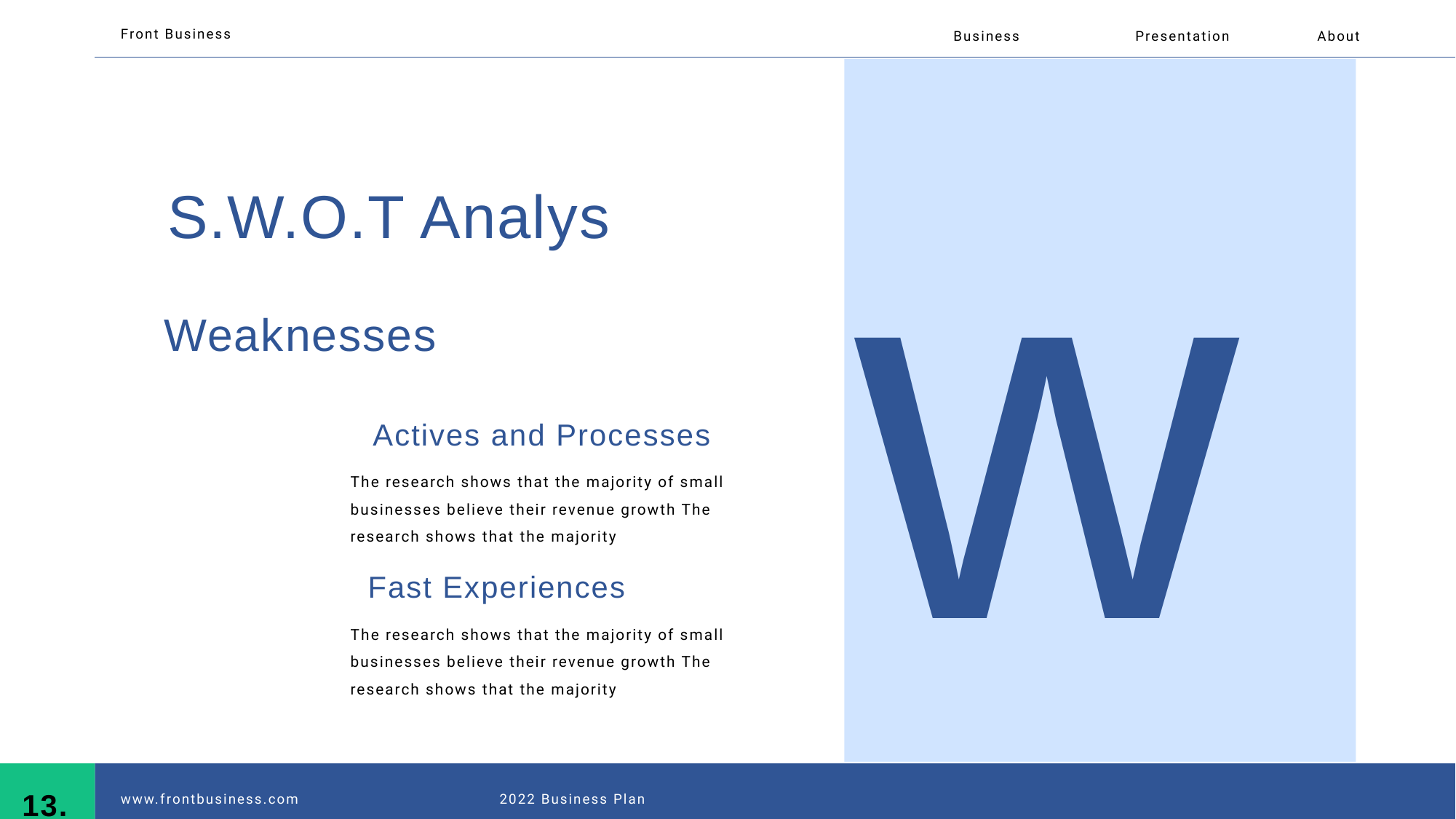

Front Business
Business
Presentation
About

w
S.W.O.T Analys
Weaknesses
Actives and Processes
The research shows that the majority of small businesses believe their revenue growth The research shows that the majority
Fast Experiences
The research shows that the majority of small businesses believe their revenue growth The research shows that the majority
13.

www.frontbusiness.com
2022 Business Plan